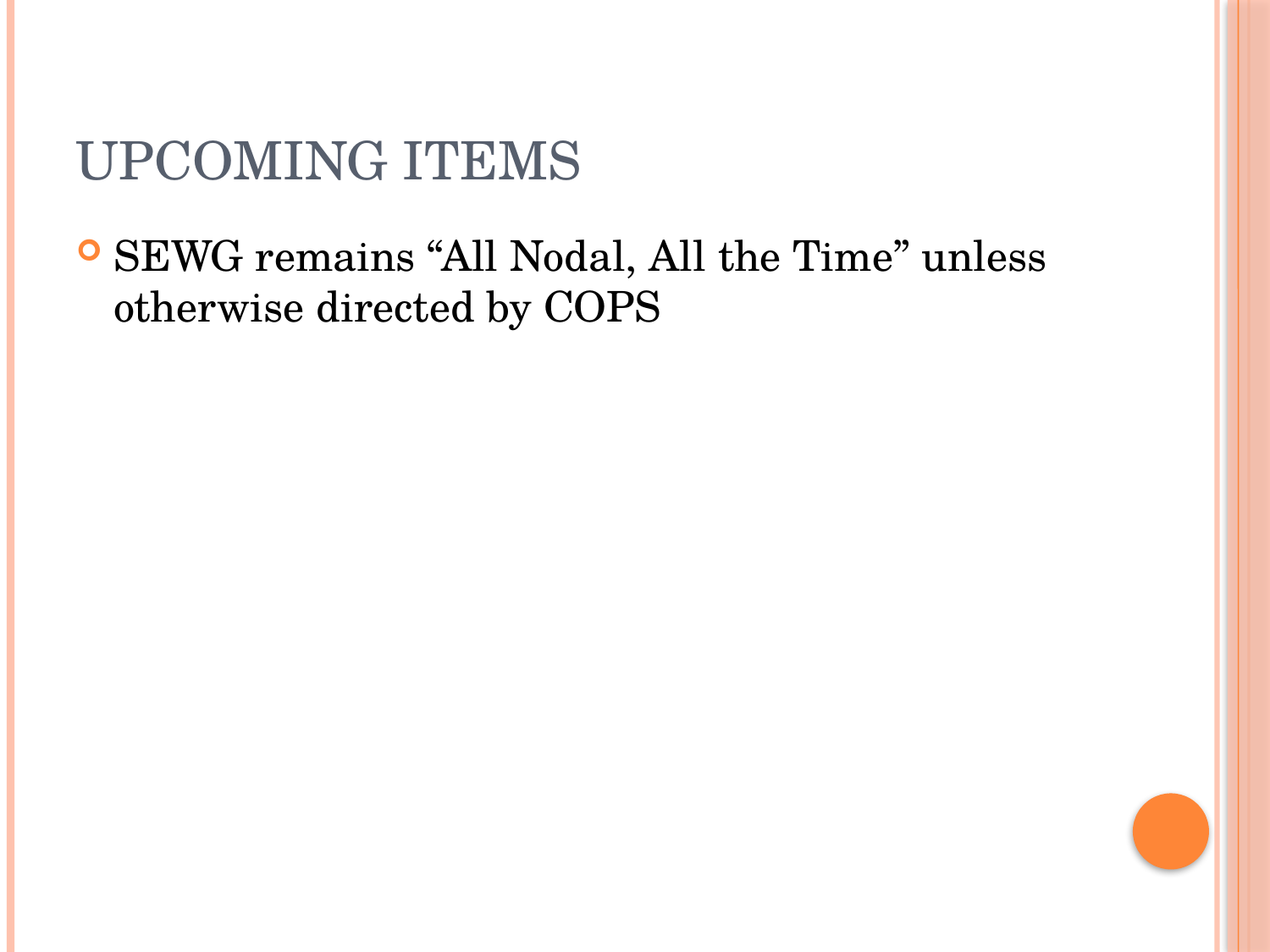

# Upcoming Items
SEWG remains “All Nodal, All the Time” unless otherwise directed by COPS